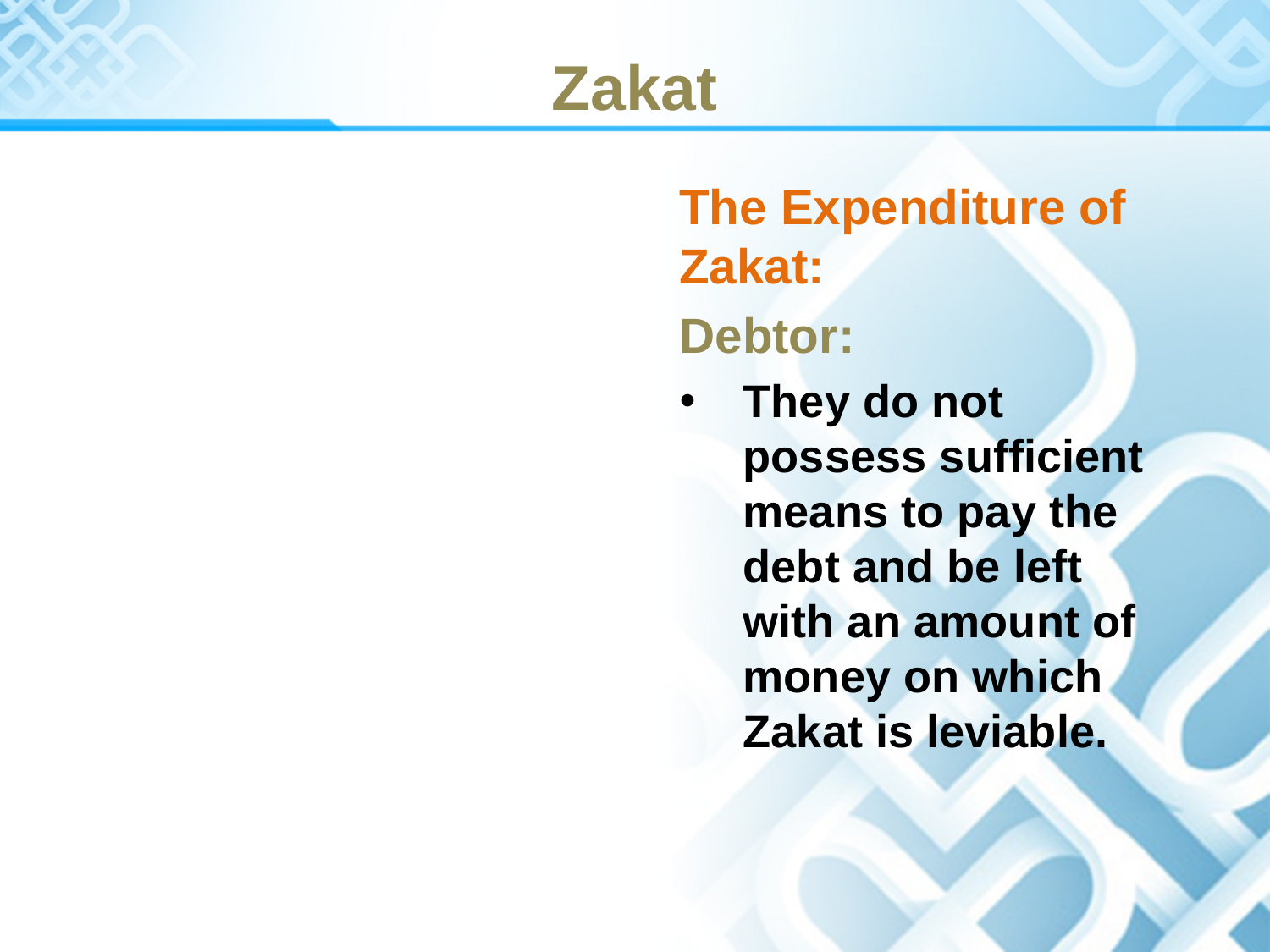

Zakat
The Expenditure of Zakat:
Debtor:
They do not possess sufficient means to pay the debt and be left with an amount of money on which Zakat is leviable.